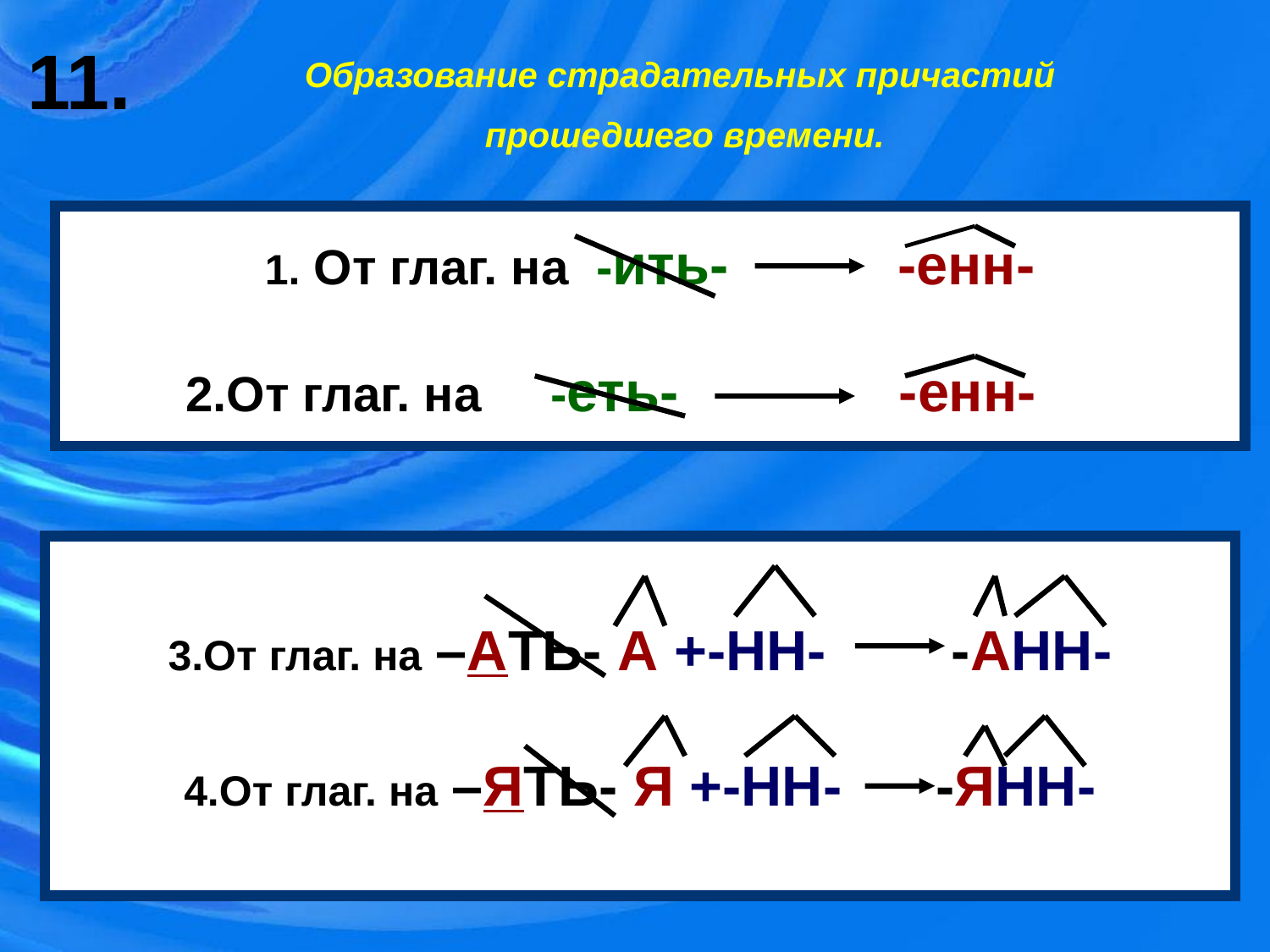

11.
Образование страдательных причастий
 прошедшего времени.
1. От глаг. на  -ить-            -енн-

2.От глаг. на     -еть-                -енн-

3.От глаг. на –АТЬ- А +-НН-        -АНН-

4.От глаг. на –ЯТЬ- Я +-НН-      -ЯНН-